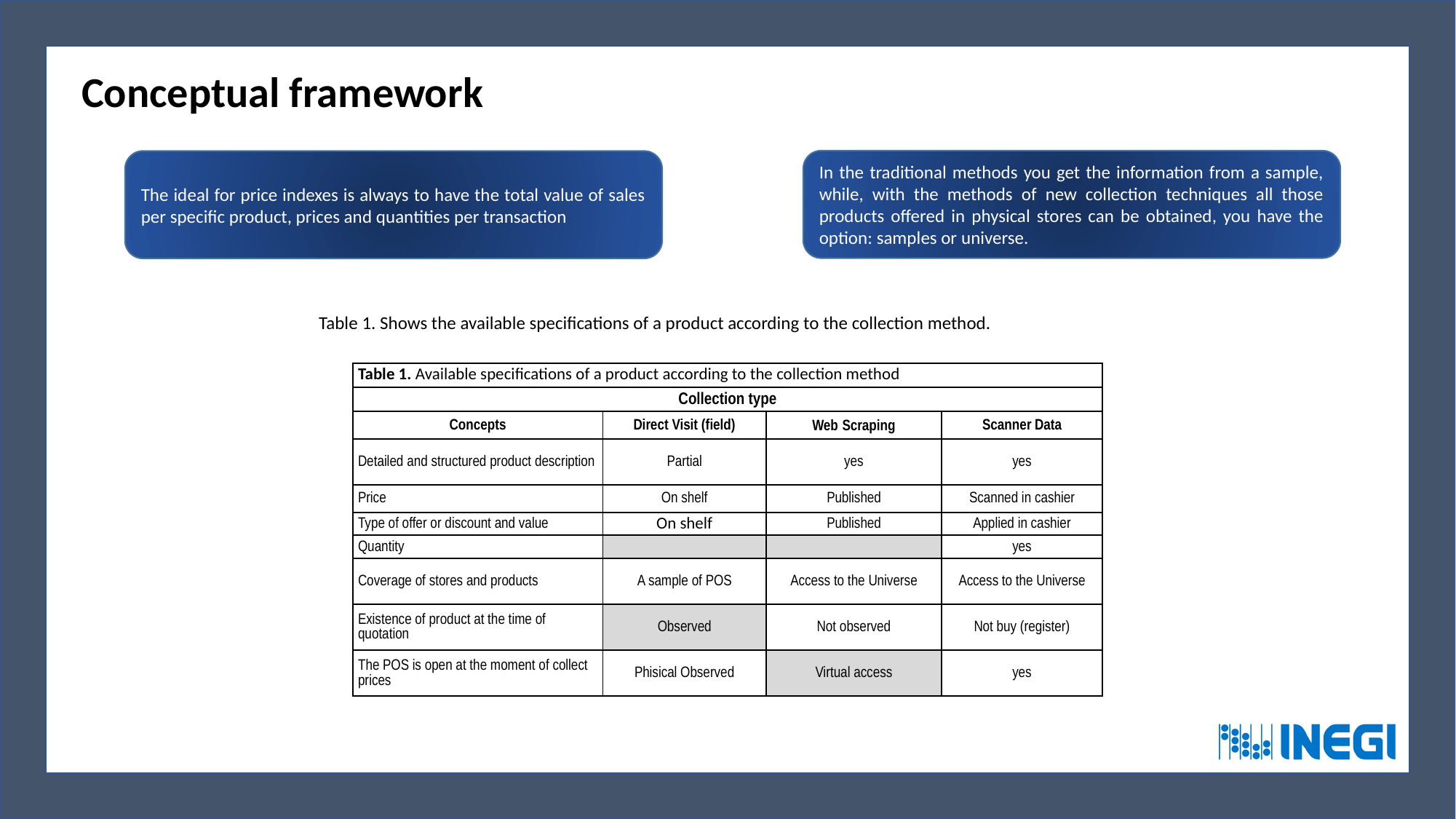

Conceptual framework
In the traditional methods you get the information from a sample, while, with the methods of new collection techniques all those products offered in physical stores can be obtained, you have the option: samples or universe.
The ideal for price indexes is always to have the total value of sales per specific product, prices and quantities per transaction
Table 1. Shows the available specifications of a product according to the collection method.
| Table 1. Available specifications of a product according to the collection method |  |  |  |
| --- | --- | --- | --- |
| Collection type |  |  |  |
| Concepts | Direct Visit (field) | Web Scraping | Scanner Data |
| Detailed and structured product description | Partial | yes | yes |
| Price | On shelf | Published | Scanned in cashier |
| Type of offer or discount and value | On shelf | Published | Applied in cashier |
| Quantity |  |  | yes |
| Coverage of stores and products | A sample of POS | Access to the Universe | Access to the Universe |
| Existence of product at the time of quotation | Observed | Not observed | Not buy (register) |
| The POS is open at the moment of collect prices | Phisical Observed | Virtual access | yes |
3